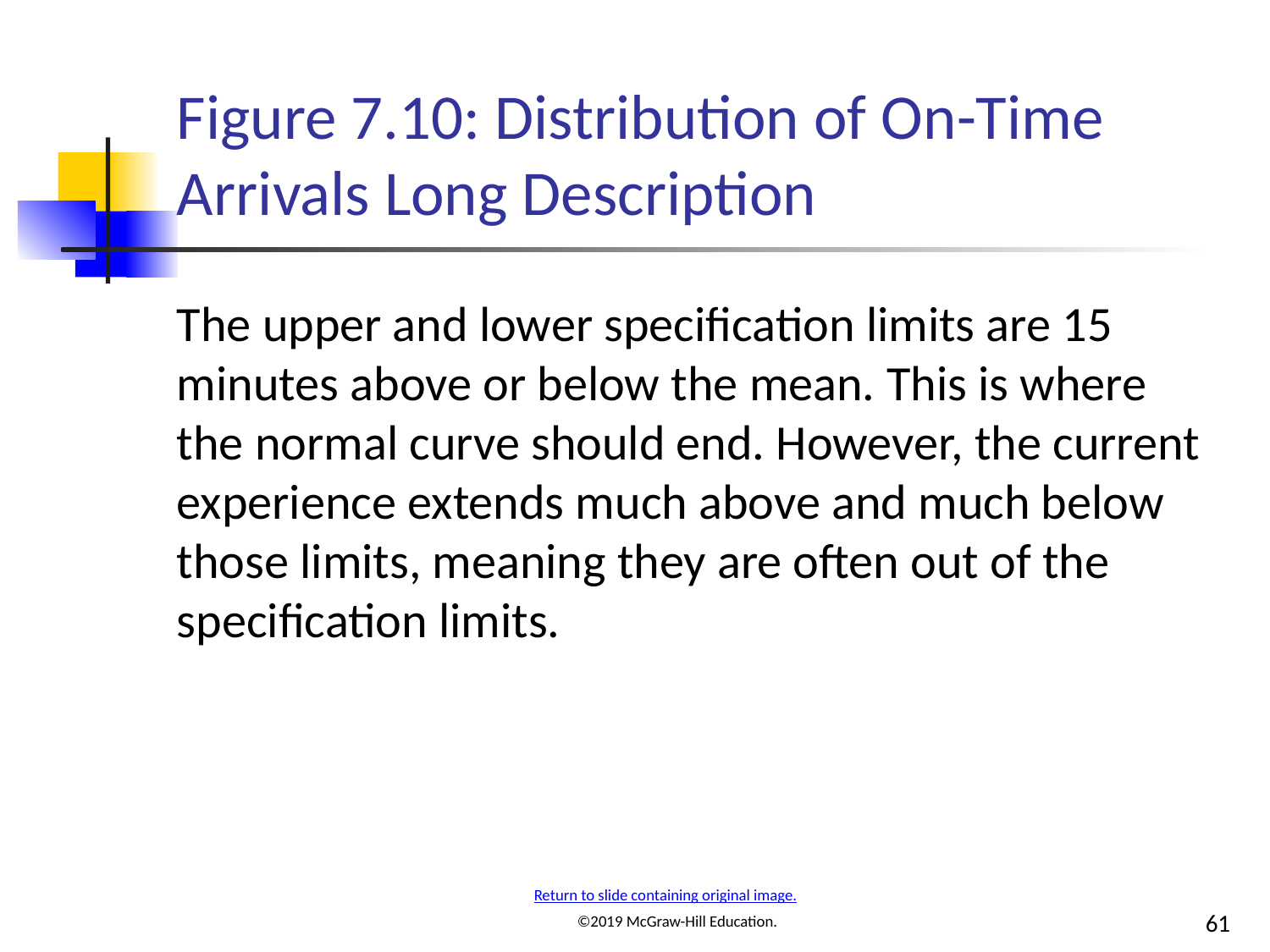

# Figure 7.10: Distribution of On-Time Arrivals Long Description
The upper and lower specification limits are 15 minutes above or below the mean. This is where the normal curve should end. However, the current experience extends much above and much below those limits, meaning they are often out of the specification limits.
Return to slide containing original image.